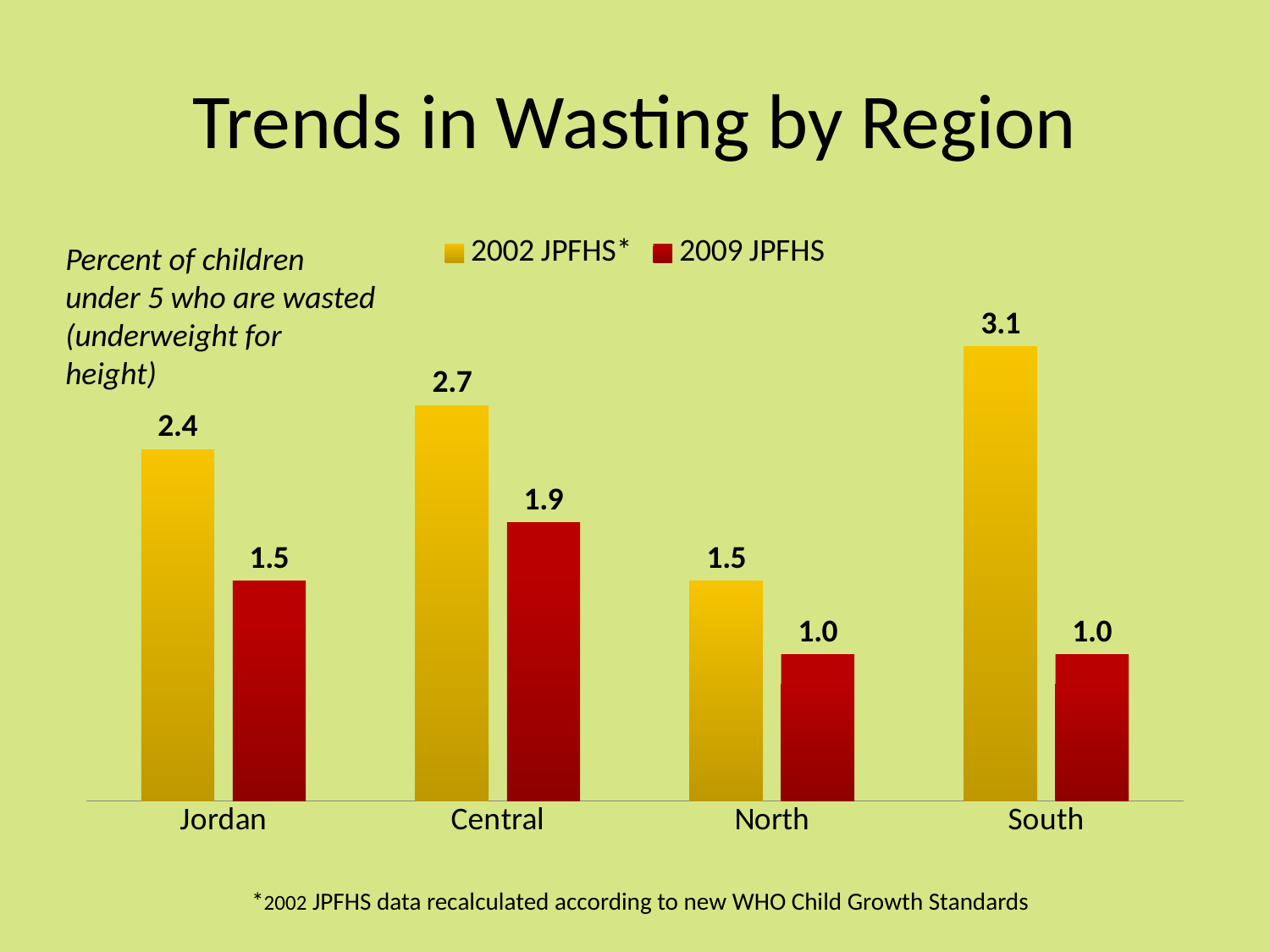

# Trends in Wasting by Region

### Chart

| Category | 2002 JPFHS* | 2009 JPFHS |
|---|---|---|
| Jordan | 2.4 | 1.5 |
| Central | 2.7 | 1.9000000000000001 |
| North | 1.5 | 1.0 |
| South | 3.1 | 1.0 |
Percent of children under 5 who are wasted (underweight for height)
*2002 JPFHS data recalculated according to new WHO Child Growth Standards